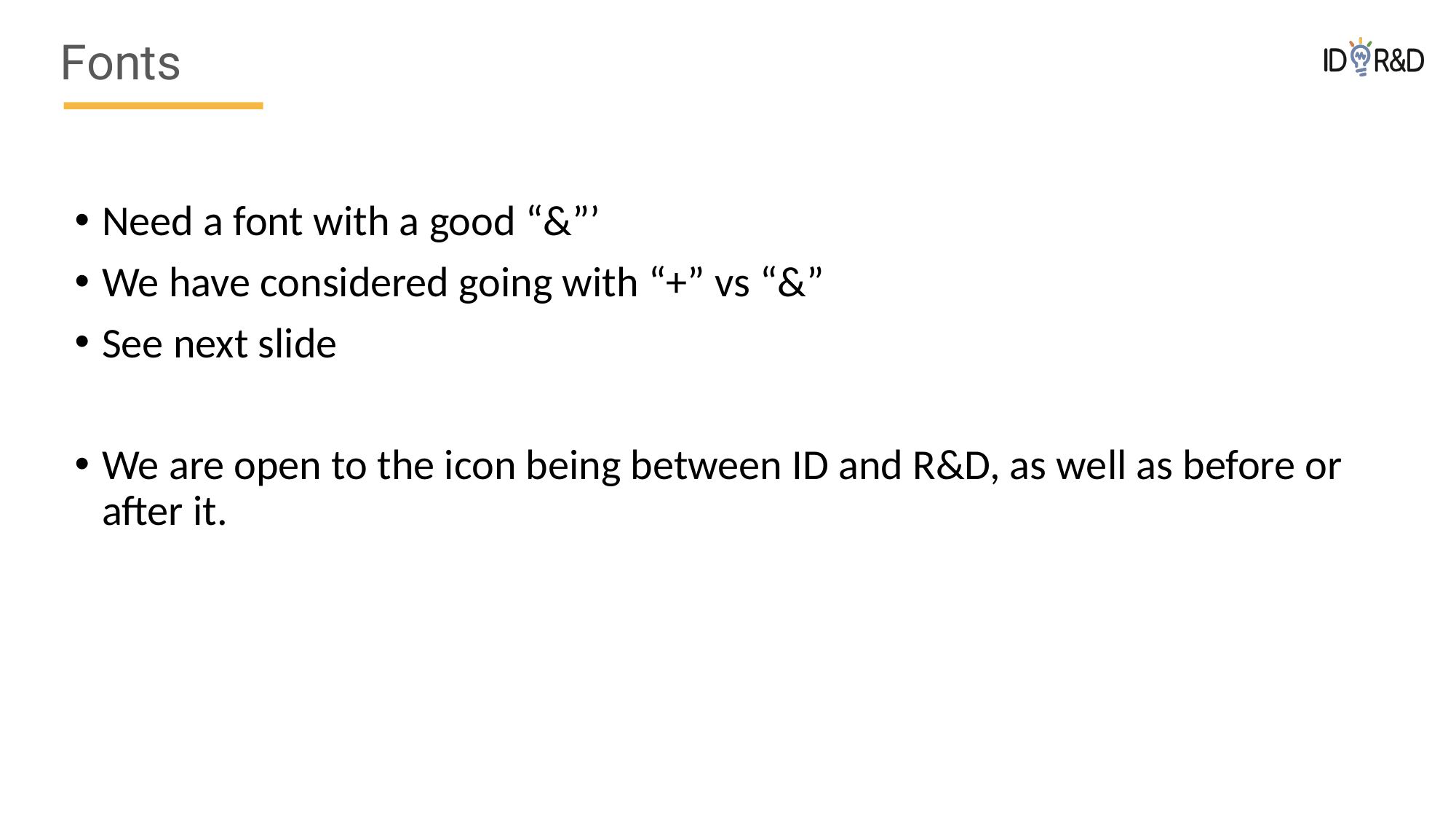

# Fonts
Need a font with a good “&”’
We have considered going with “+” vs “&”
See next slide

We are open to the icon being between ID and R&D, as well as before or after it.